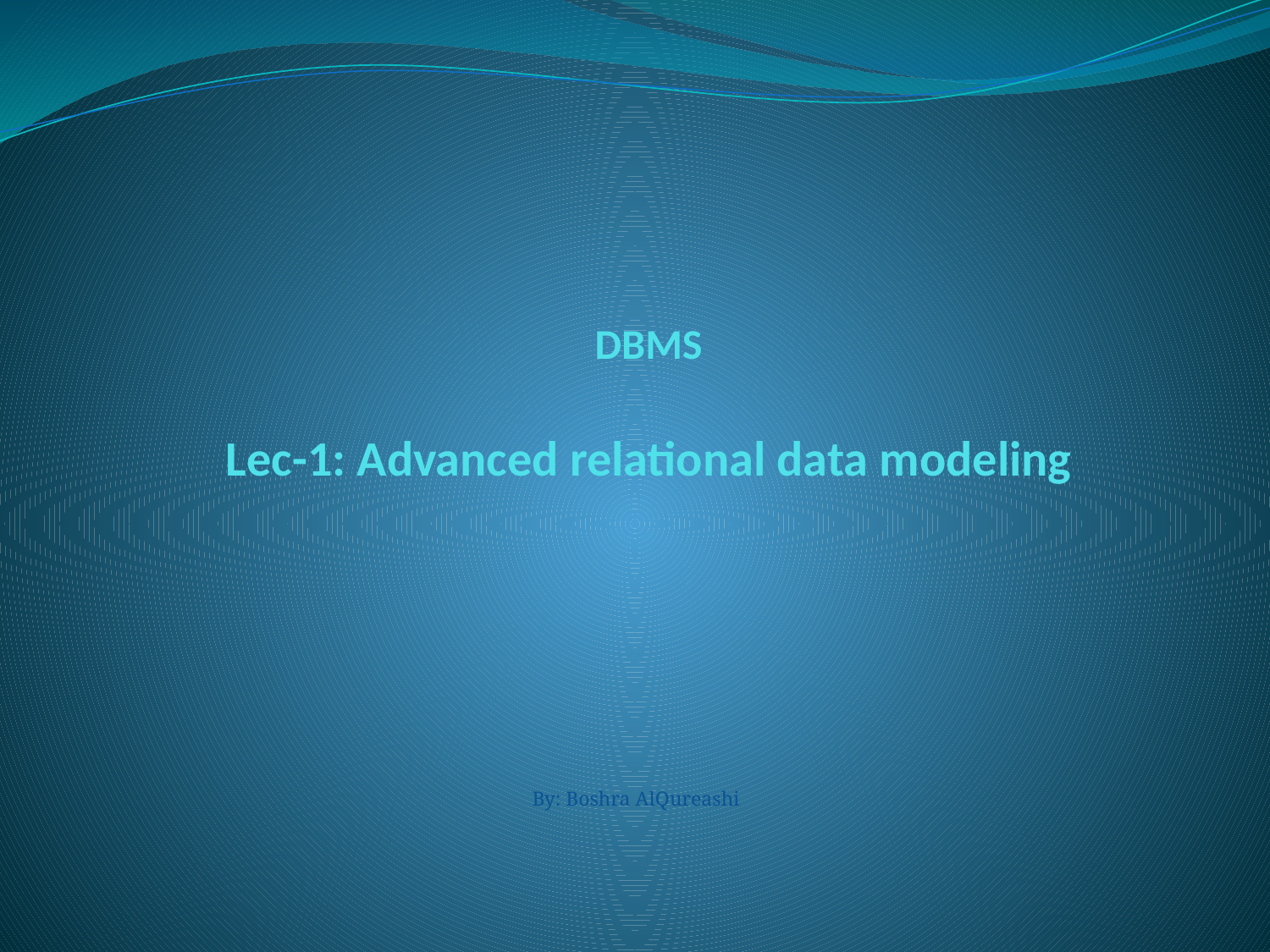

# DBMS Lec-1: Advanced relational data modeling

By: Boshra AlQureashi